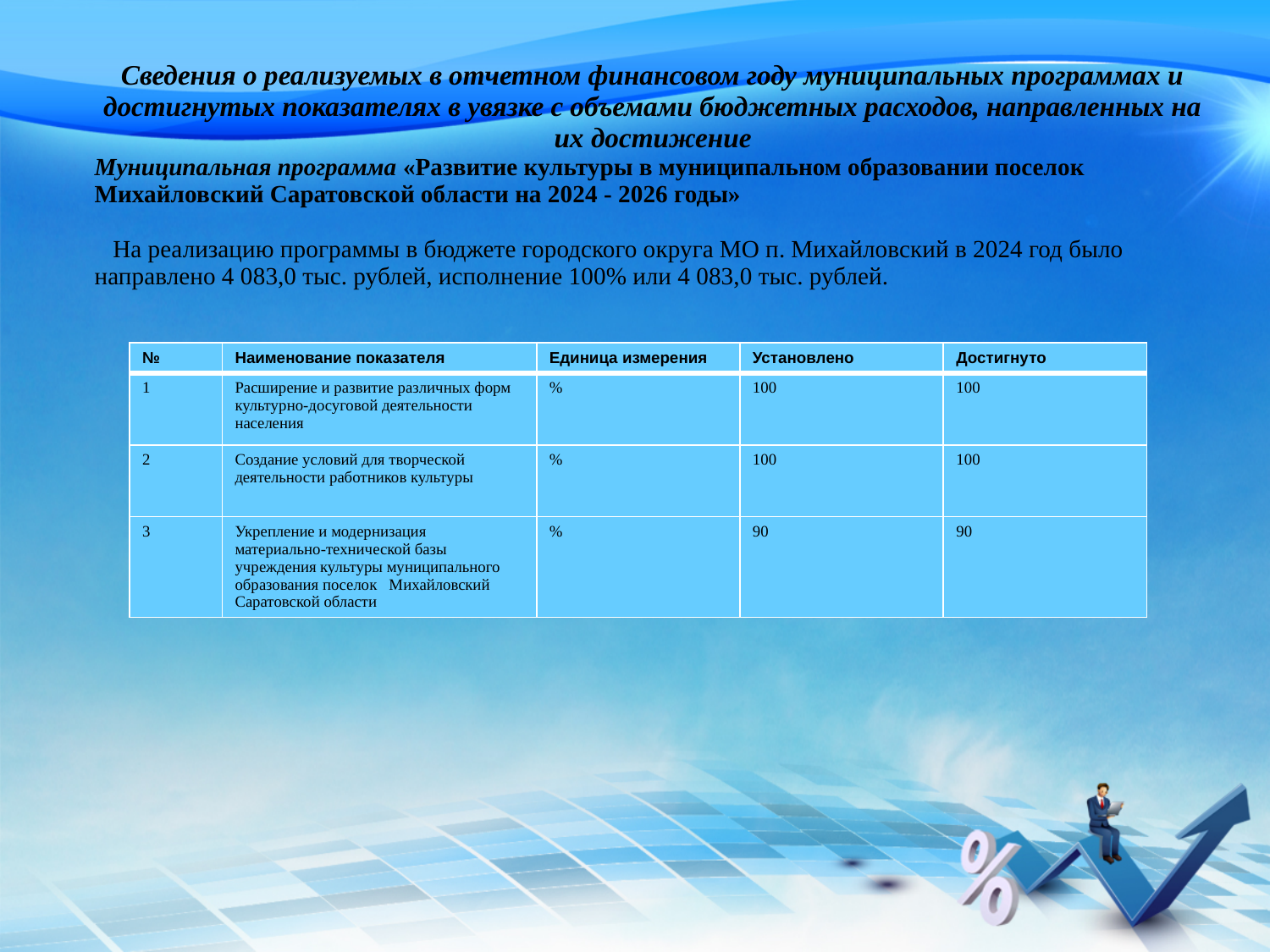

| Сведения о реализуемых в отчетном финансовом году муниципальных программах и достигнутых показателях в увязке с объемами бюджетных расходов, направленных на их достижение Муниципальная программа «Развитие культуры в муниципальном образовании поселок Михайловский Саратовской области на 2024 - 2026 годы» На реализацию программы в бюджете городского округа МО п. Михайловский в 2024 год было направлено 4 083,0 тыс. рублей, исполнение 100% или 4 083,0 тыс. рублей. |
| --- |
| № | Наименование показателя | Единица измерения | Установлено | Достигнуто |
| --- | --- | --- | --- | --- |
| 1 | Расширение и развитие различных форм культурно-досуговой деятельности населения | % | 100 | 100 |
| 2 | Создание условий для творческой деятельности работников культуры | % | 100 | 100 |
| 3 | Укрепление и модернизация материально-технической базы учреждения культуры муниципального образования поселок Михайловский Саратовской области | % | 90 | 90 |